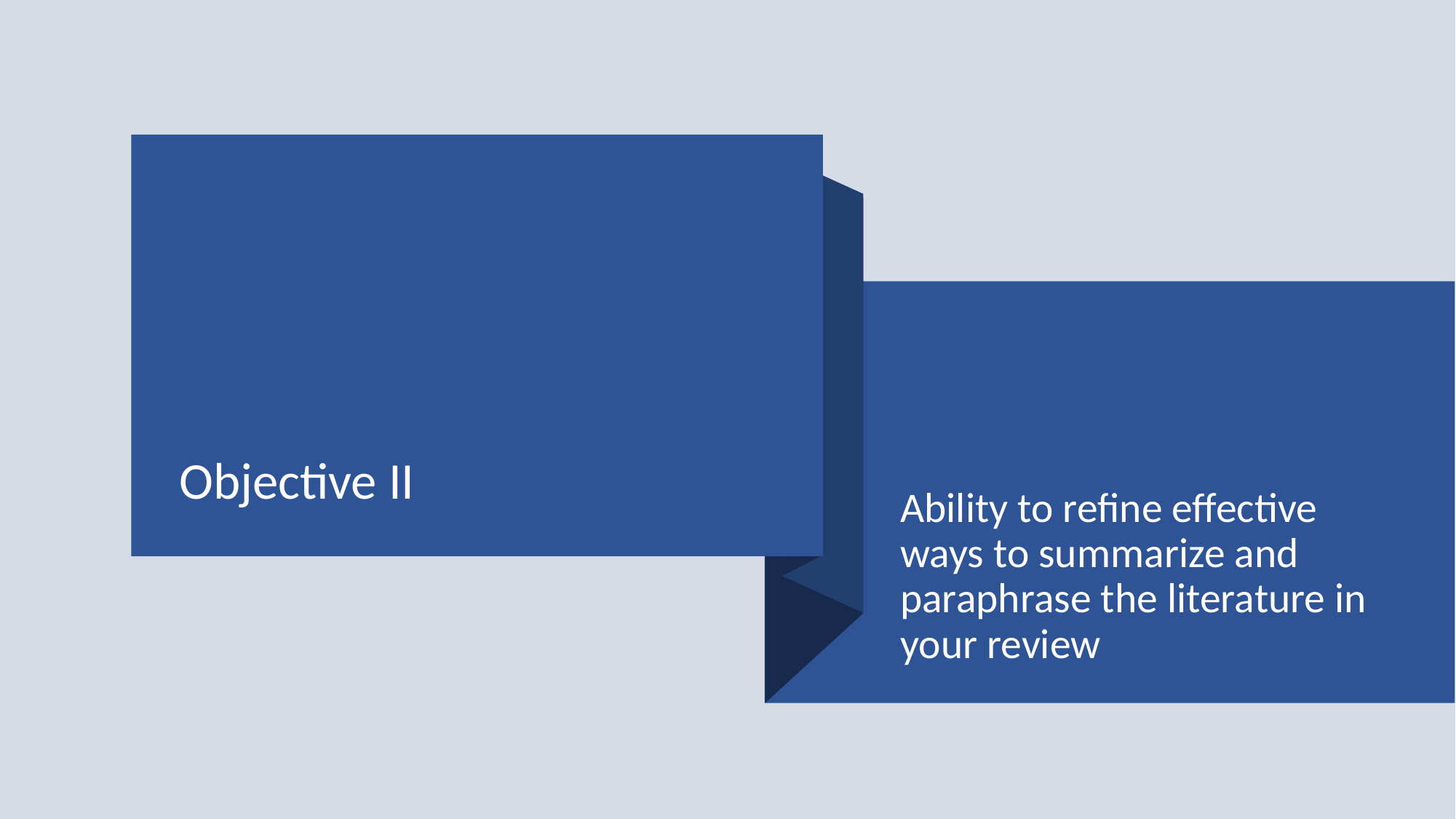

# Objective II

Ability to refine effective ways to summarize and paraphrase the literature in your review